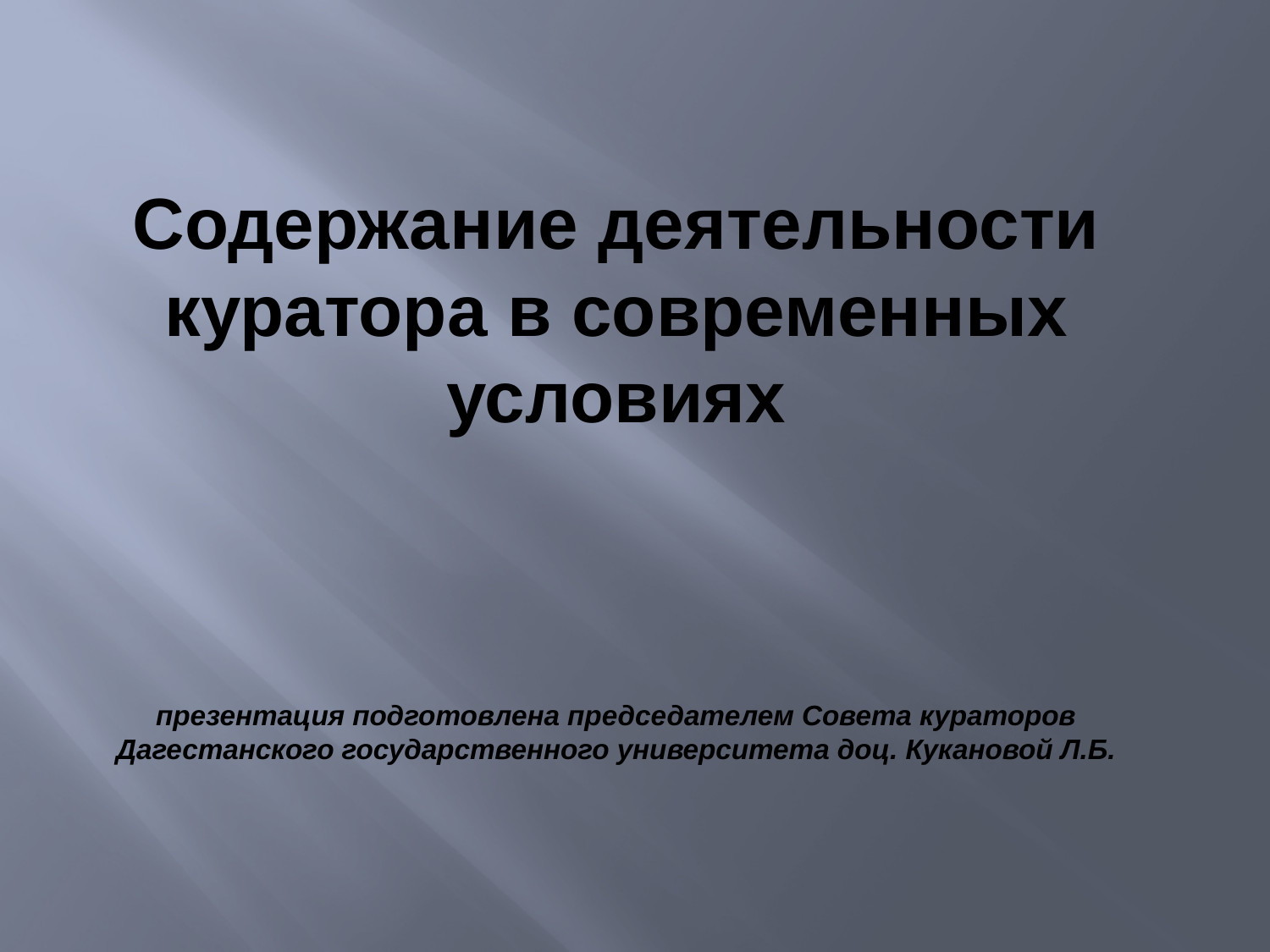

# Содержание деятельности куратора в современных условиях презентация подготовлена председателем Совета кураторов Дагестанского государственного университета доц. Кукановой Л.Б.